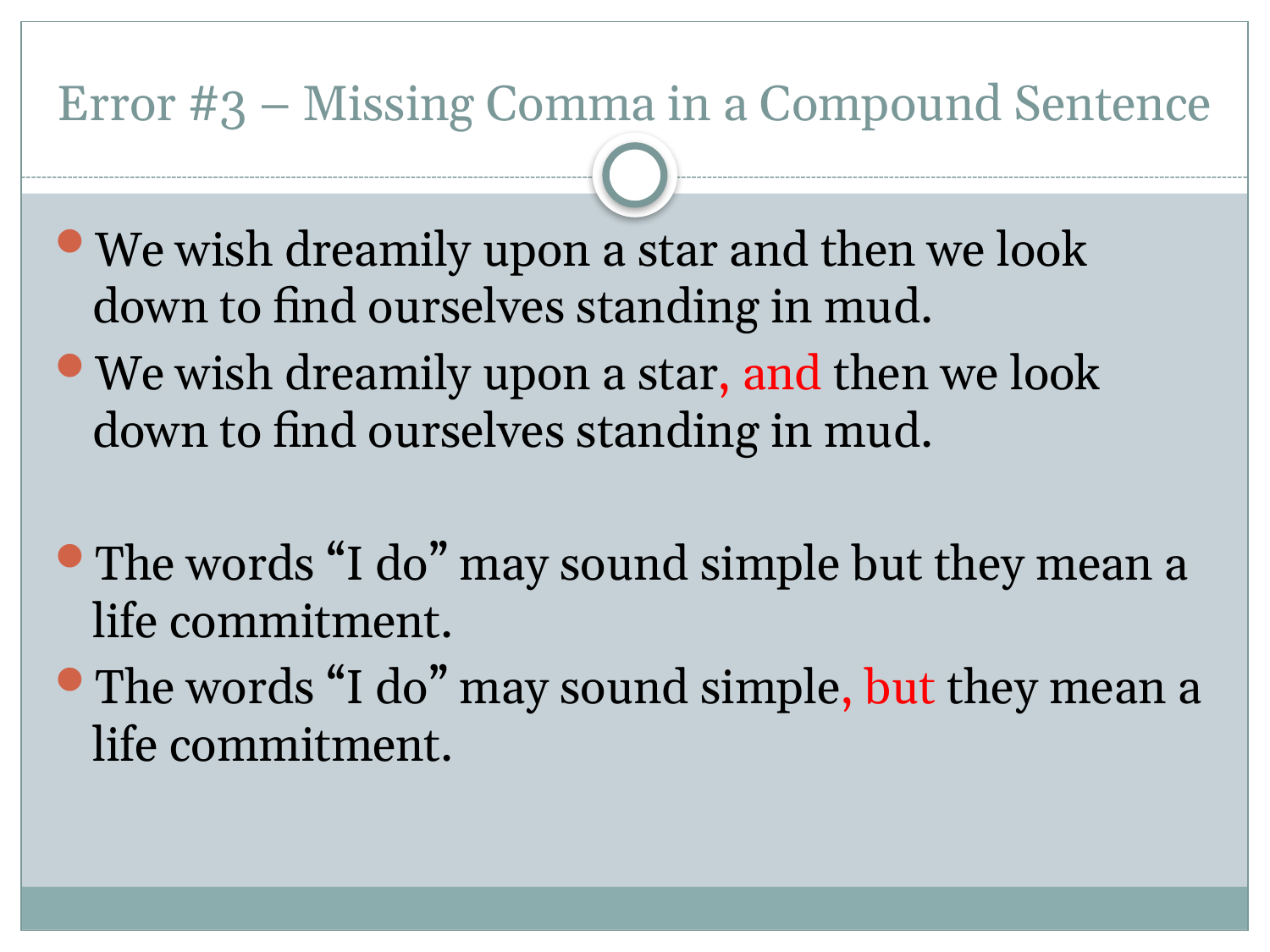

# Error #3 – Missing Comma in a Compound Sentence
We wish dreamily upon a star and then we look down to find ourselves standing in mud.
We wish dreamily upon a star, and then we look down to find ourselves standing in mud.

The words “I do” may sound simple but they mean a life commitment.
The words “I do” may sound simple, but they mean a life commitment.